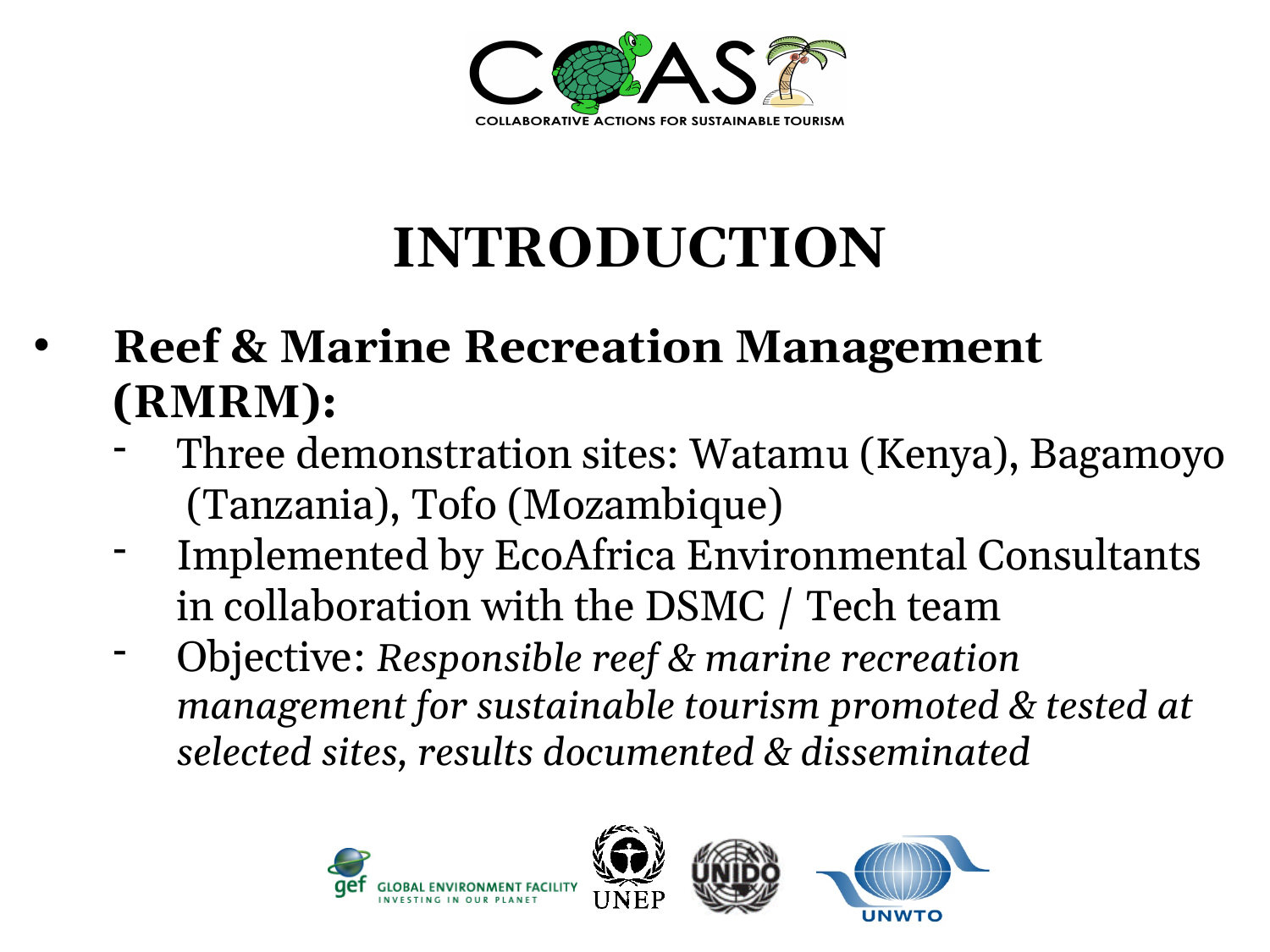

INTRODUCTION

Reef & Marine Recreation Management (RMRM):
Three demonstration sites: Watamu (Kenya), Bagamoyo   (Tanzania), Tofo (Mozambique)
Implemented by EcoAfrica Environmental Consultants in collaboration with the DSMC / Tech team
Objective: Responsible reef & marine recreation management for sustainable tourism promoted & tested at selected sites, results documented & disseminated

#